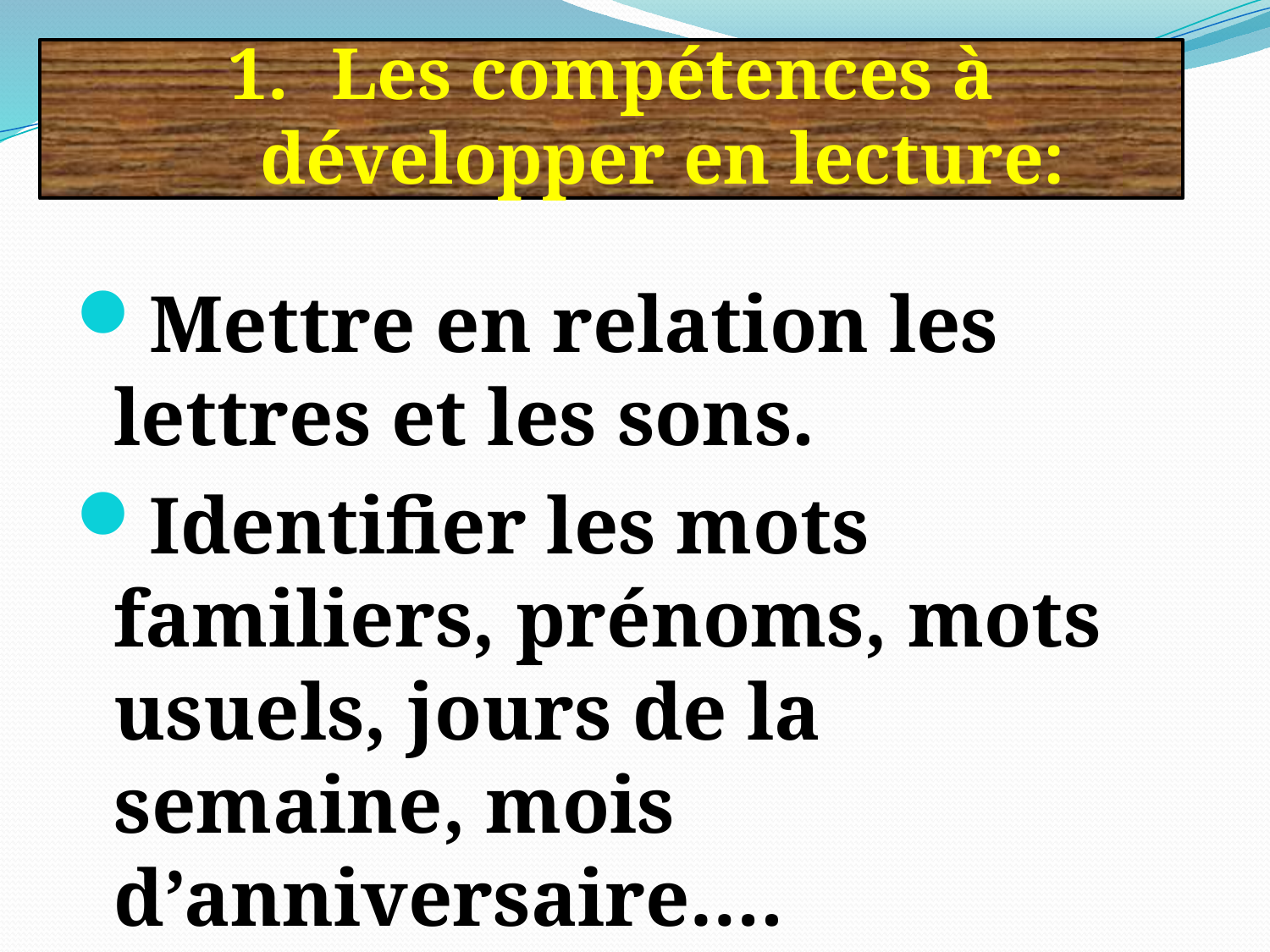

# Les compétences à développer en lecture:
Mettre en relation les lettres et les sons.
Identifier les mots familiers, prénoms, mots usuels, jours de la semaine, mois d’anniversaire….